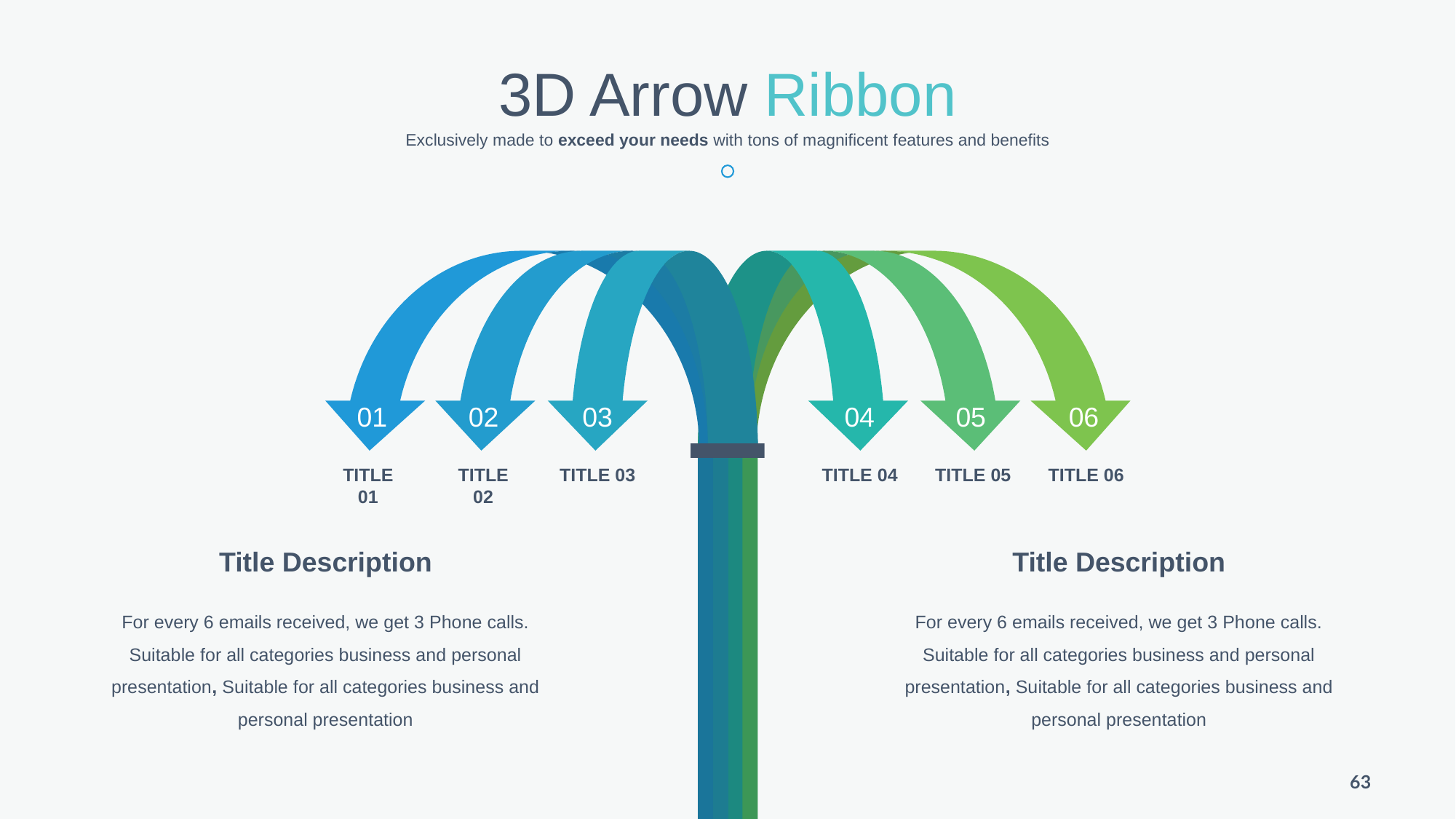

3D Arrow Ribbon
Exclusively made to exceed your needs with tons of magnificent features and benefits

01
02
03
04
05
06

TITLE 01
TITLE 02
TITLE 03
TITLE 04
TITLE 05
TITLE 06
Title Description
Title Description
For every 6 emails received, we get 3 Phone calls. Suitable for all categories business and personal presentation, Suitable for all categories business and personal presentation
For every 6 emails received, we get 3 Phone calls. Suitable for all categories business and personal presentation, Suitable for all categories business and personal presentation